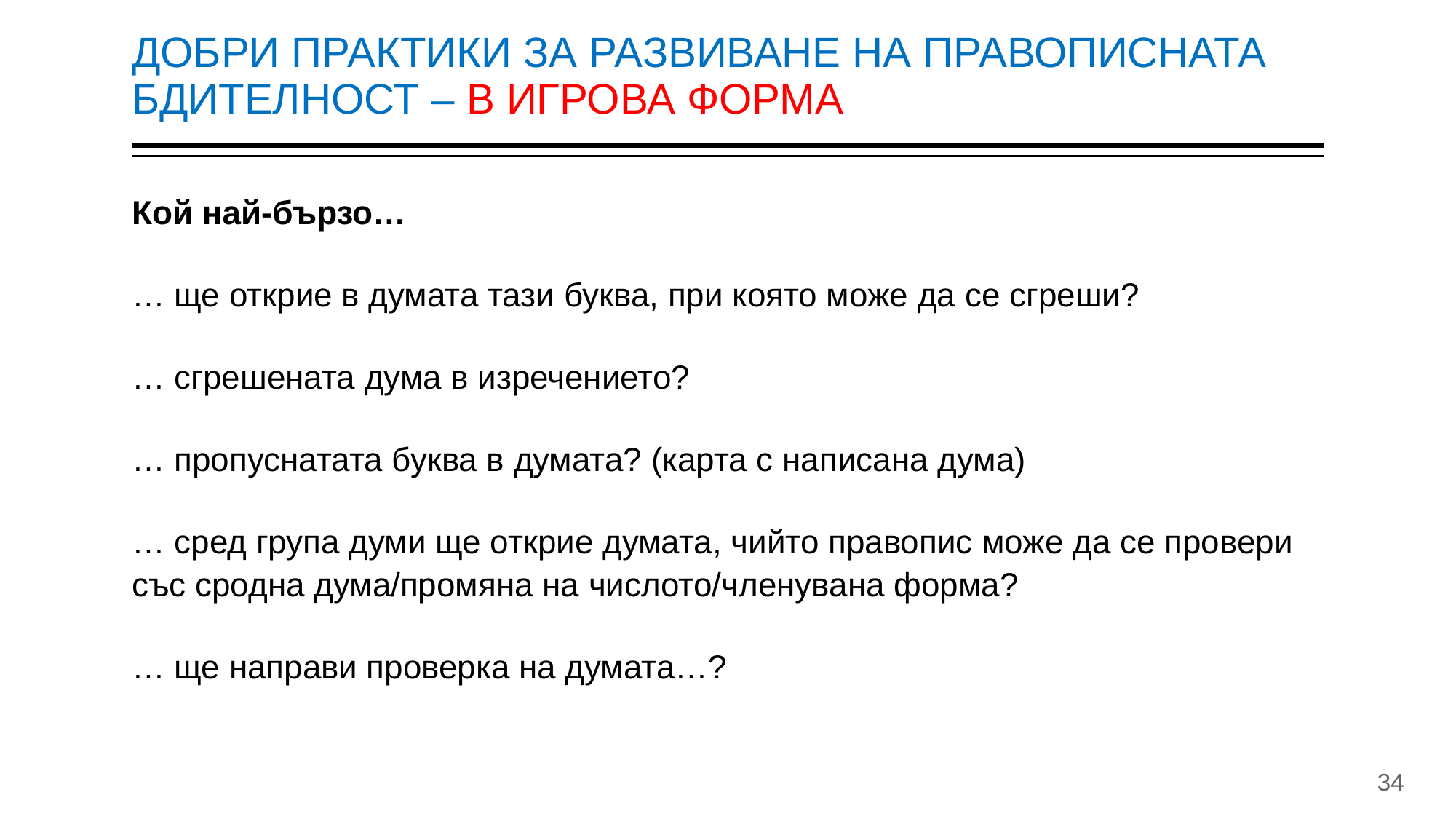

# ДОБРИ ПРАКТИКИ ЗА РАЗВИВАНЕ НА ПРАВОПИСНАТА БДИТЕЛНОСТ – В ИГРОВА ФОРМА
Кой най-бързо…
… ще открие в думата тази буква, при която може да се сгреши?
… сгрешената дума в изречението?
… пропуснатата буква в думата? (карта с написана дума)
… сред група думи ще открие думата, чийто правопис може да се провери със сродна дума/промяна на числото/членувана форма?
… ще направи проверка на думата…?

34